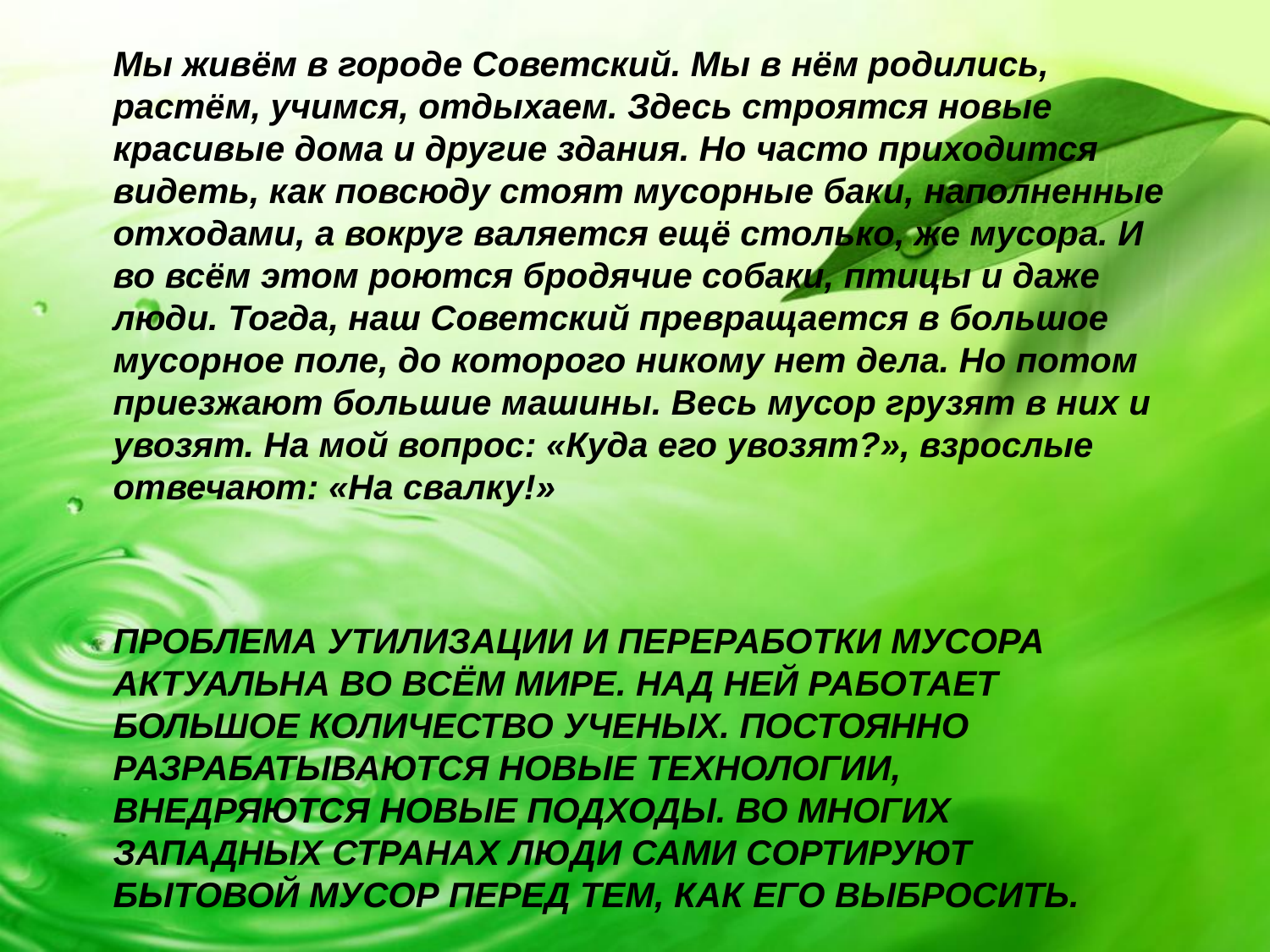

Мы живём в городе Советский. Мы в нём родились, растём, учимся, отдыхаем. Здесь строятся новые красивые дома и другие здания. Но часто приходится видеть, как повсюду стоят мусорные баки, наполненные отходами, а вокруг валяется ещё столько, же мусора. И во всём этом роются бродячие собаки, птицы и даже люди. Тогда, наш Советский превращается в большое мусорное поле, до которого никому нет дела. Но потом приезжают большие машины. Весь мусор грузят в них и увозят. На мой вопрос: «Куда его увозят?», взрослые отвечают: «На свалку!»

# Проблема утилизации и переработки мусора актуальна во всём мире. Над ней работает большое количество ученых. Постоянно разрабатываются новые технологии, внедряются новые подходы. Во многих западных странах люди сами сортируют бытовой мусор перед тем, как его выбросить.